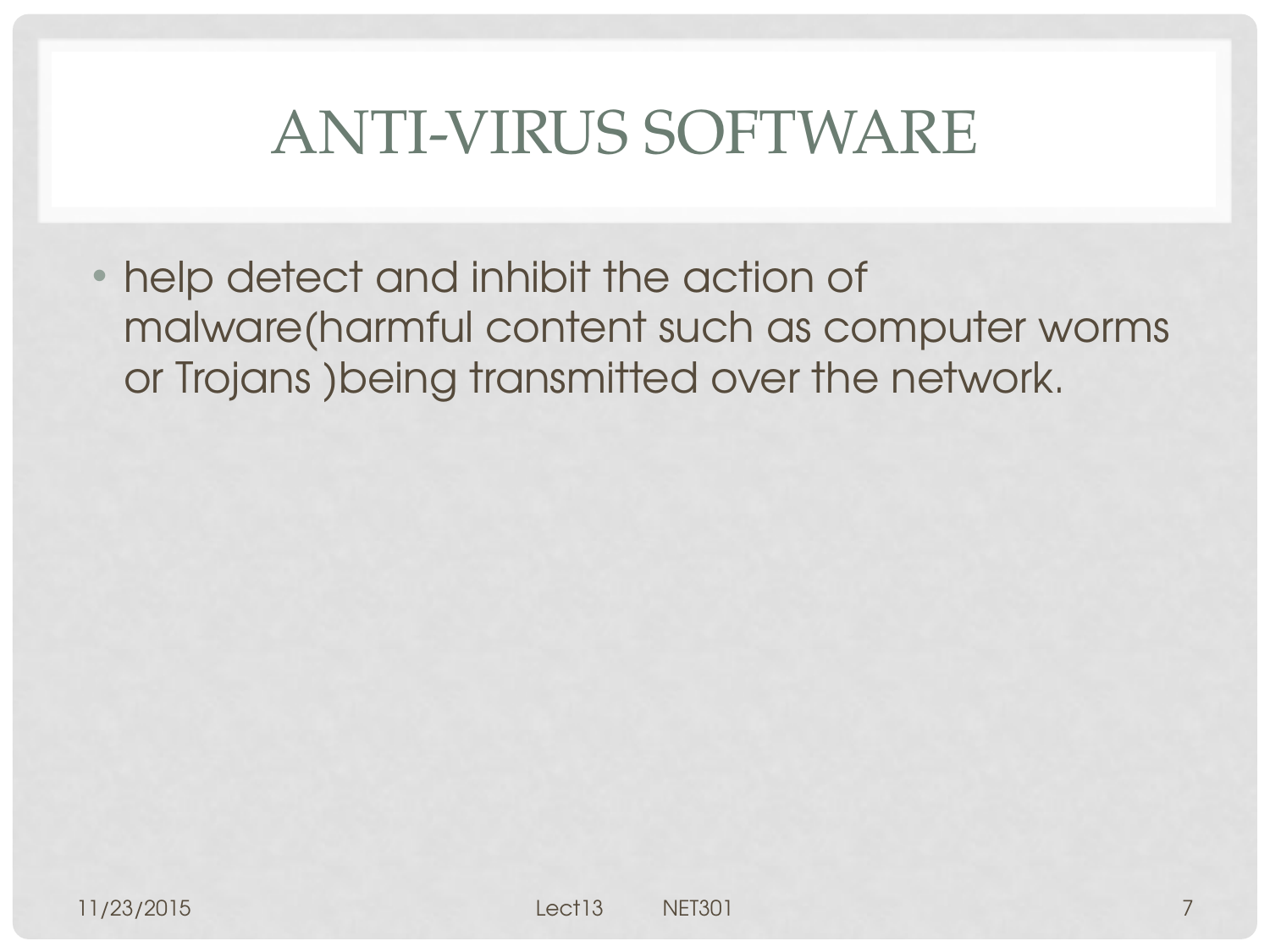

# Anti-virus software
help detect and inhibit the action of malware(harmful content such as computer worms or Trojans )being transmitted over the network.
11/23/2015
Lect13          NET301
7